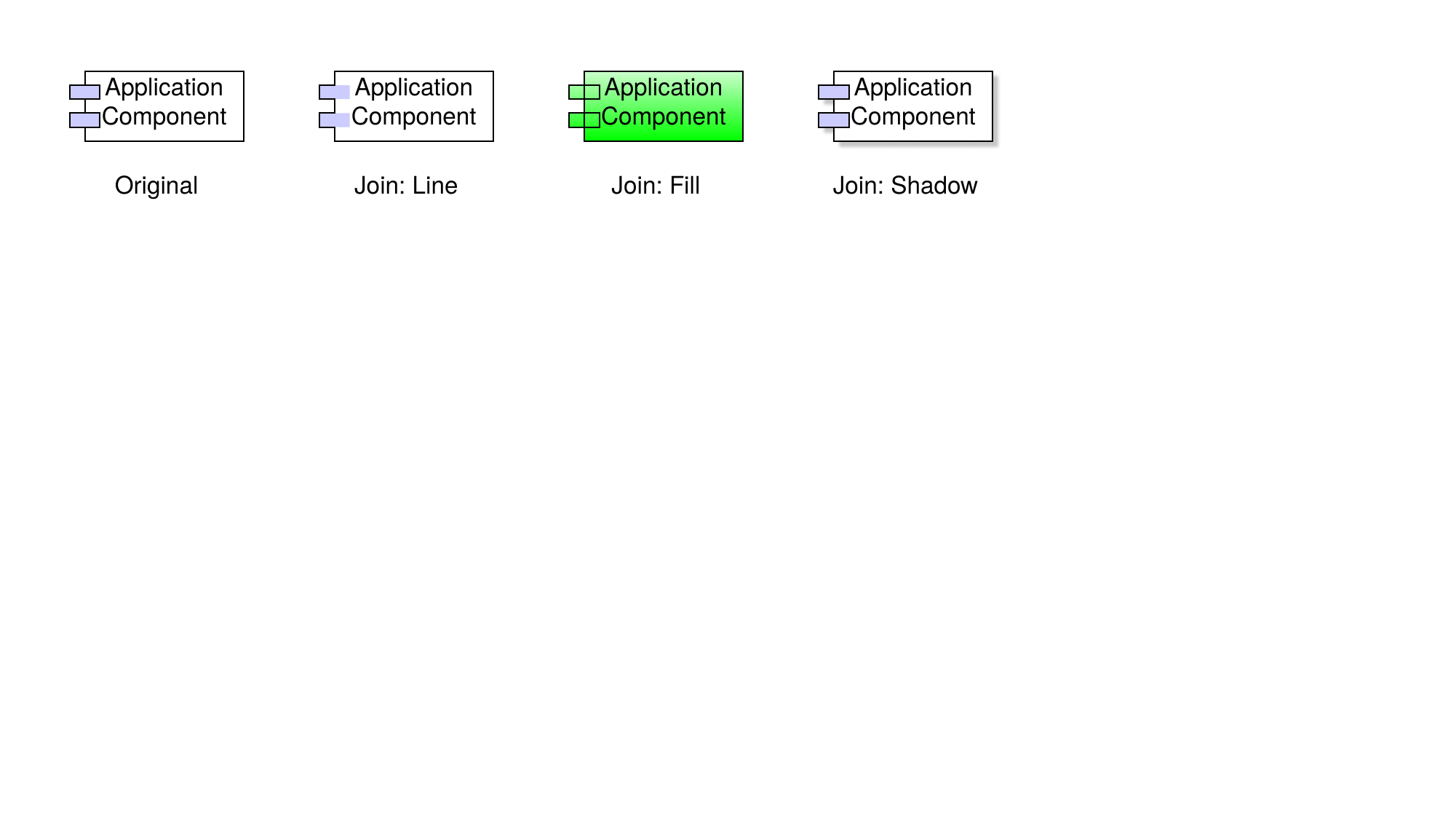

Application
Component
Application
Component

Application
Component

Application
Component

Original
Join: Line
Join: Fill
Join: Shadow